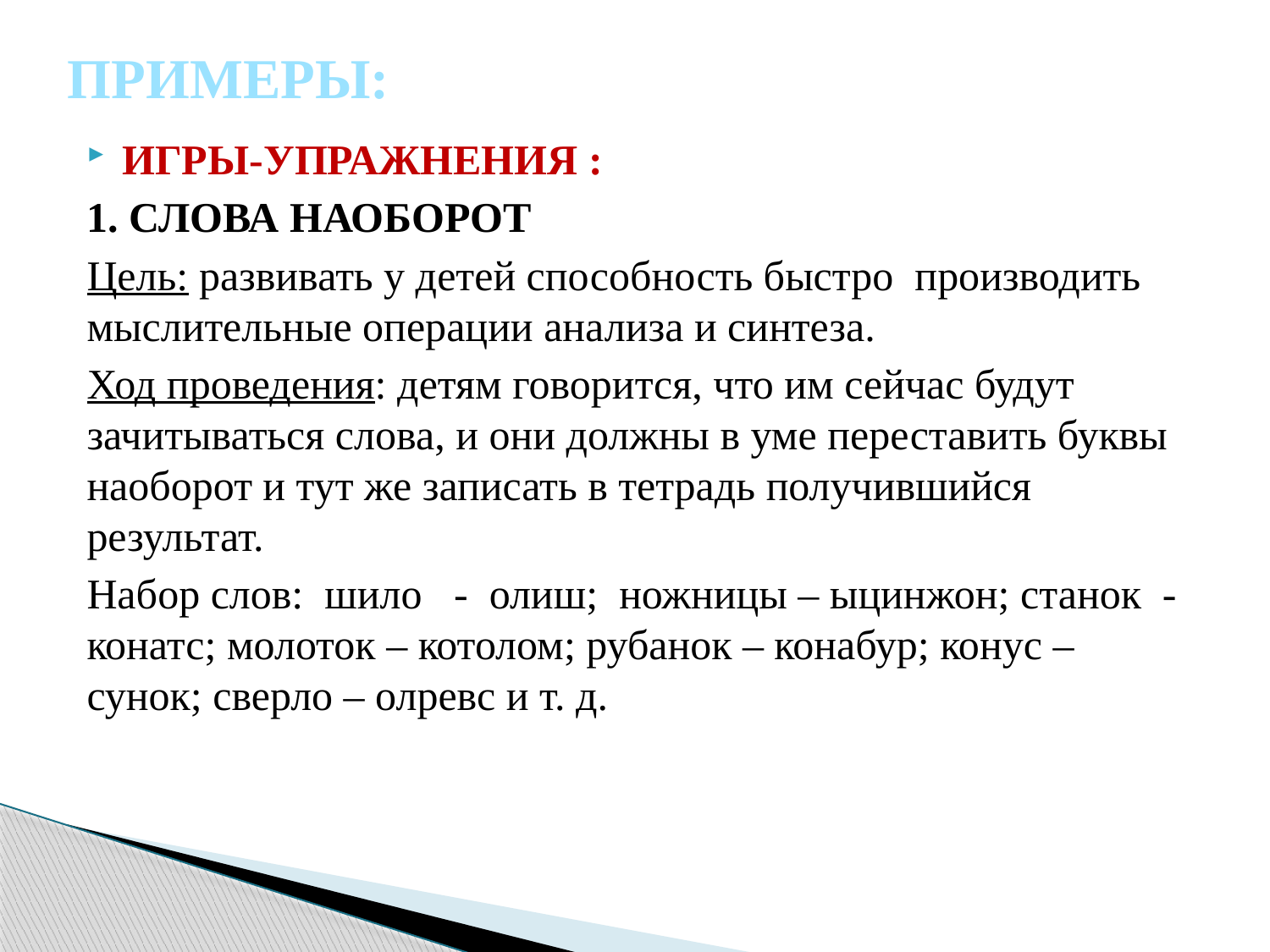

ПРИМЕРЫ:
ИГРЫ-УПРАЖНЕНИЯ :
1. СЛОВА НАОБОРОТ
Цель: развивать у детей способность быстро  производить мыслительные операции анализа и синтеза.
Ход проведения: детям говорится, что им сейчас будут зачитываться слова, и они должны в уме переставить буквы наоборот и тут же записать в тетрадь получившийся результат.
Набор слов:  шило   -  олиш;  ножницы – ыцинжон; станок  - конатс; молоток – котолом; рубанок – конабур; конус – сунок; сверло – олревс и т. д.